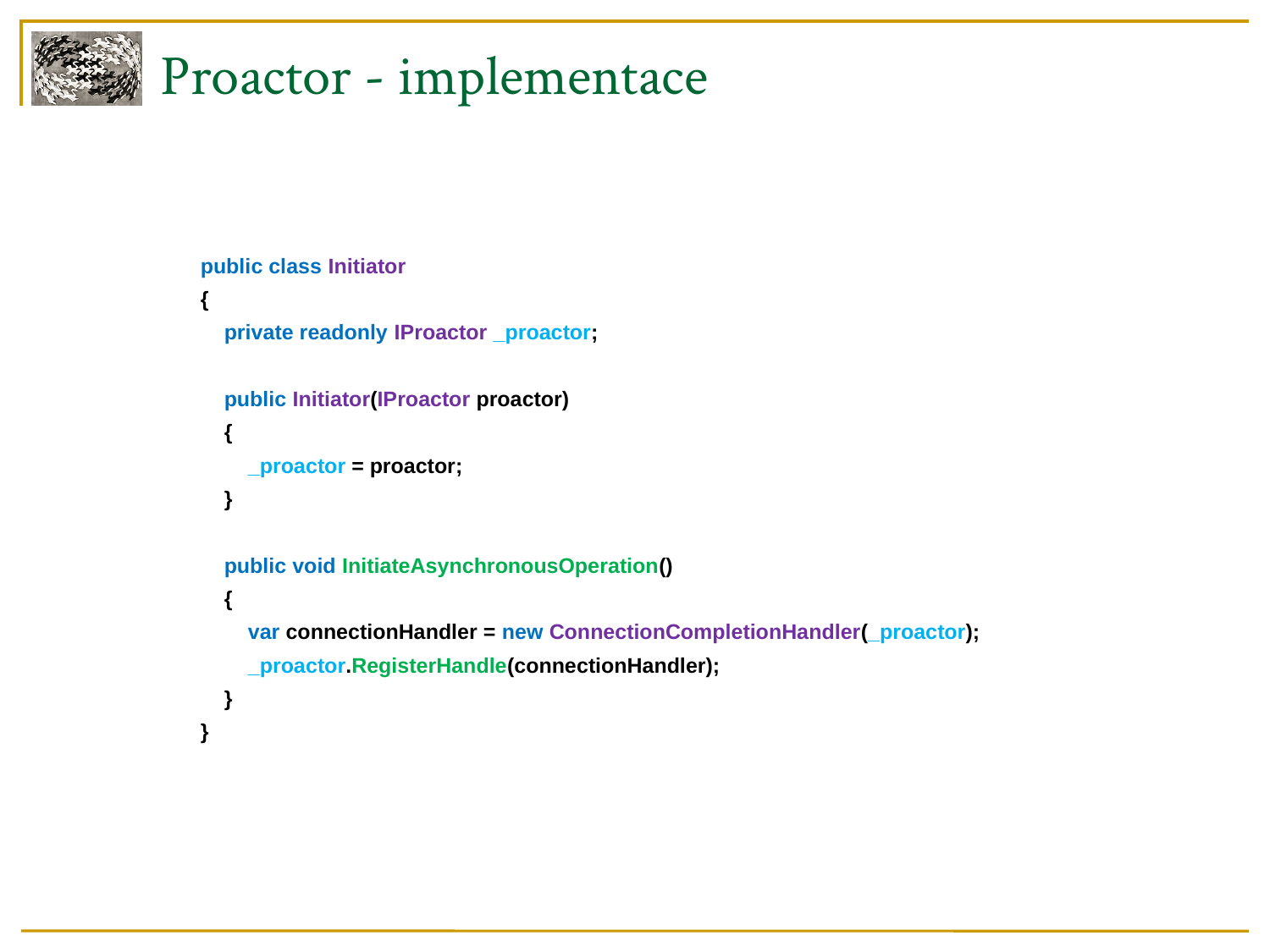

Proactor - implementace
public class Initiator
{
    private readonly IProactor _proactor;

    public Initiator(IProactor proactor)
    {
        _proactor = proactor;
    }

    public void InitiateAsynchronousOperation()
    {
        var connectionHandler = new ConnectionCompletionHandler(_proactor);
        _proactor.RegisterHandle(connectionHandler);
    }
}